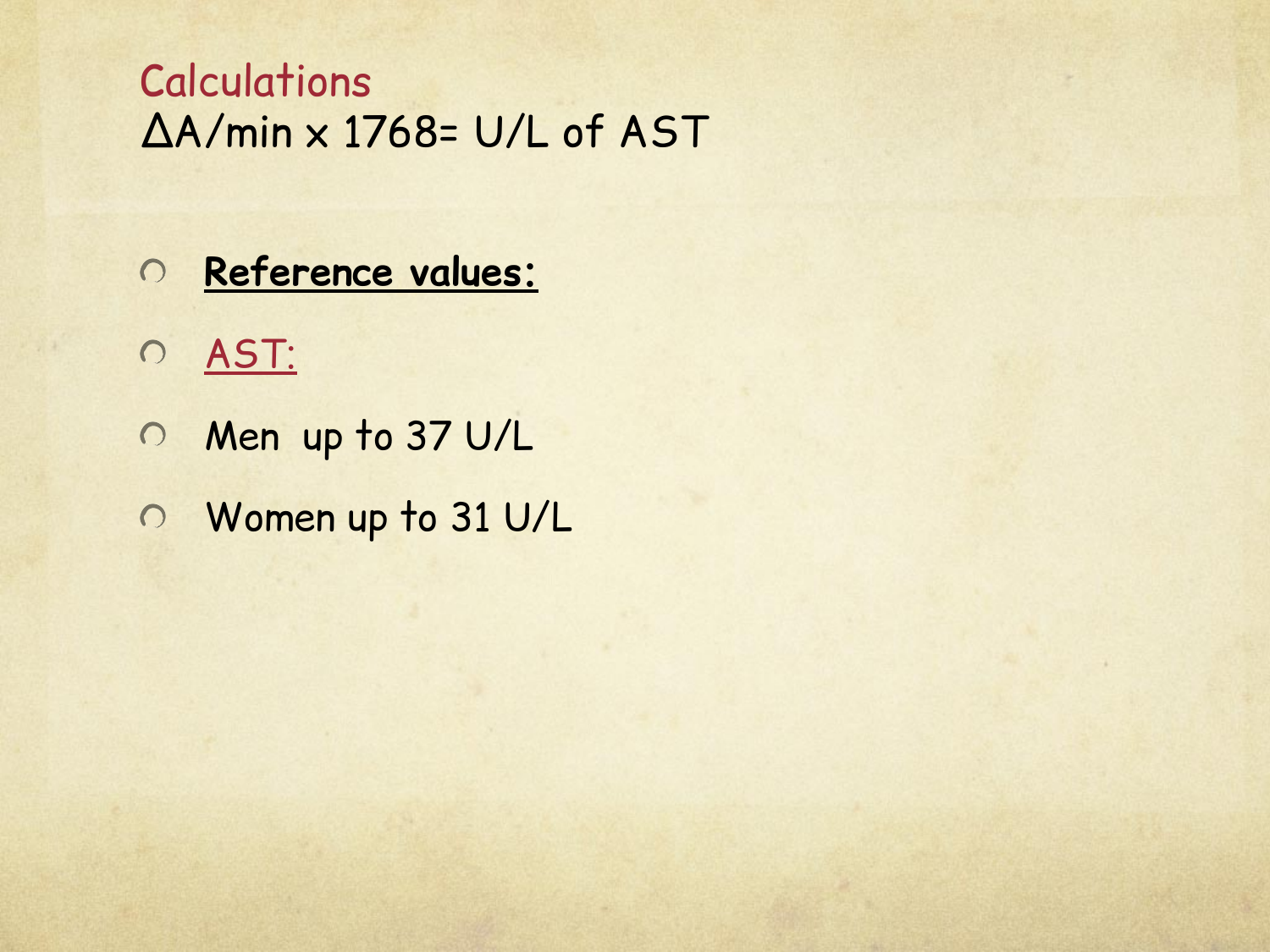

# Calculations ΔA/min x 1768= U/L of AST
Reference values:
AST:
Men  up to 37 U/L
Women up to 31 U/L